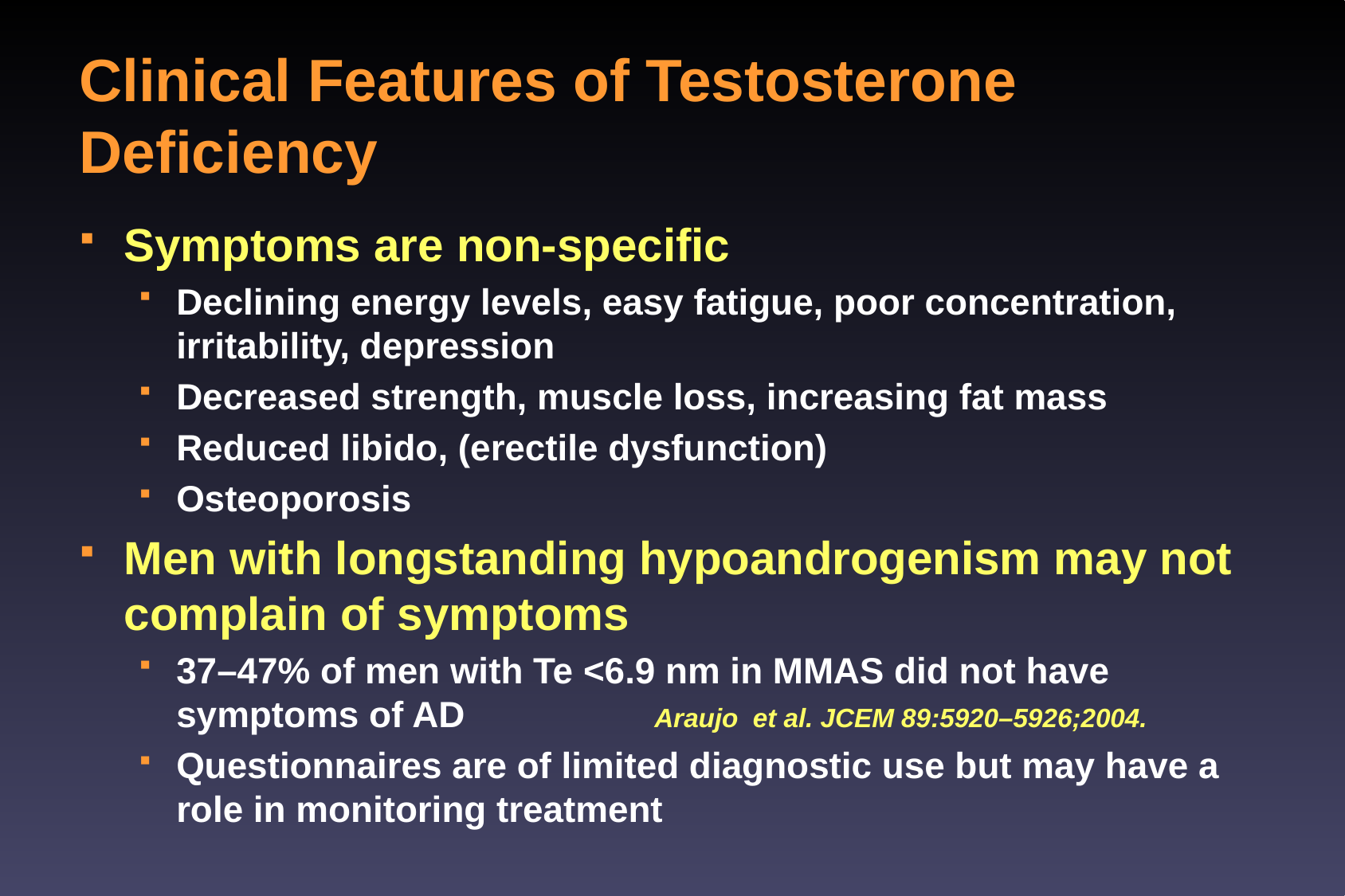

# Clinical Features of Testosterone Deficiency
Symptoms are non-specific
Declining energy levels, easy fatigue, poor concentration, irritability, depression
Decreased strength, muscle loss, increasing fat mass
Reduced libido, (erectile dysfunction)
Osteoporosis
Men with longstanding hypoandrogenism may not complain of symptoms
37–47% of men with Te <6.9 nm in MMAS did not have  symptoms of AD 		Araujo  et al. JCEM 89:5920–5926;2004.
Questionnaires are of limited diagnostic use but may have a role in monitoring treatment